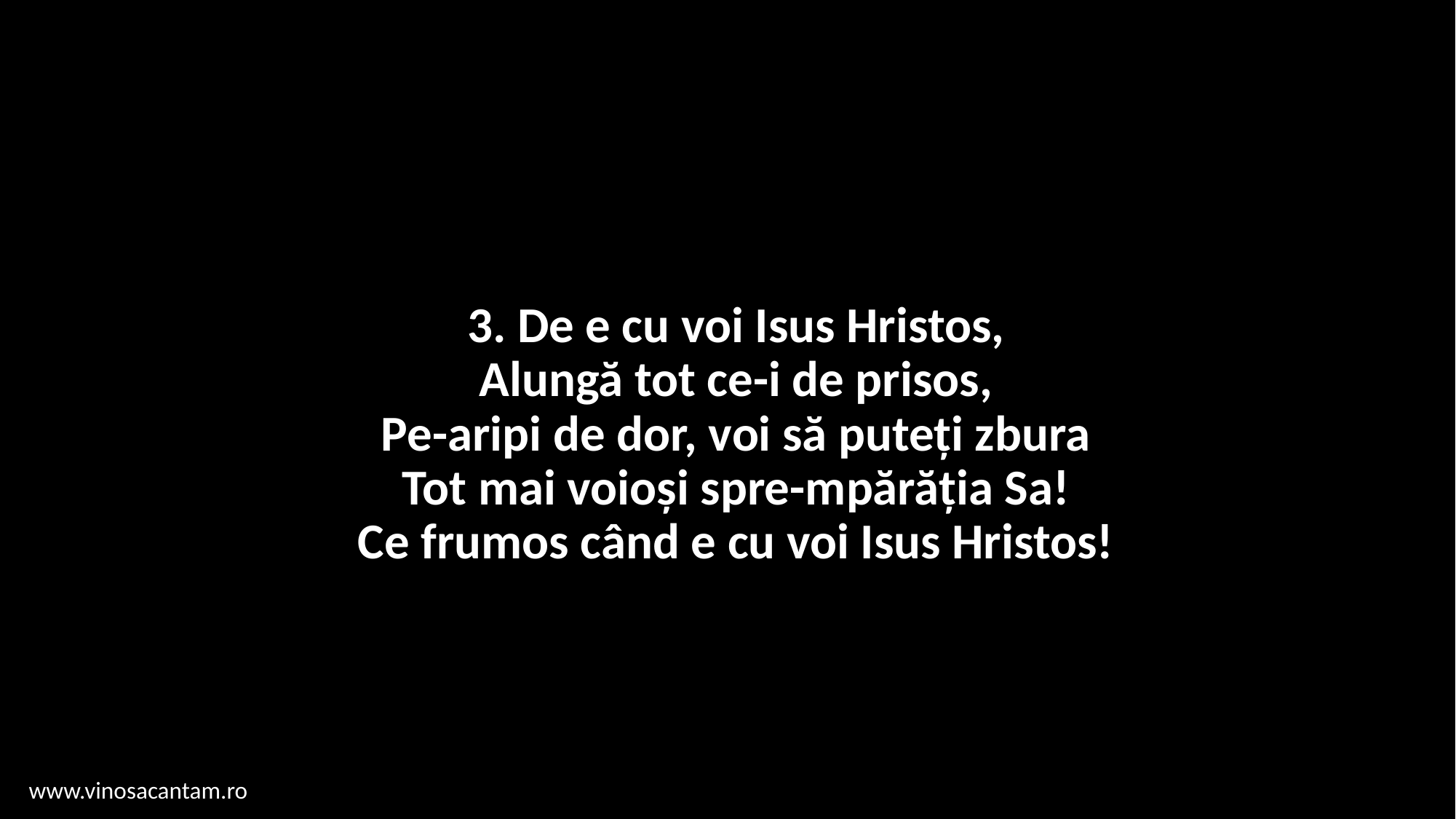

# 3. De e cu voi Isus Hristos, Alungă tot ce-i de prisos, Pe-aripi de dor, voi să puteți zbura Tot mai voioși spre-mpărăția Sa! Ce frumos când e cu voi Isus Hristos!
www.vinosacantam.ro